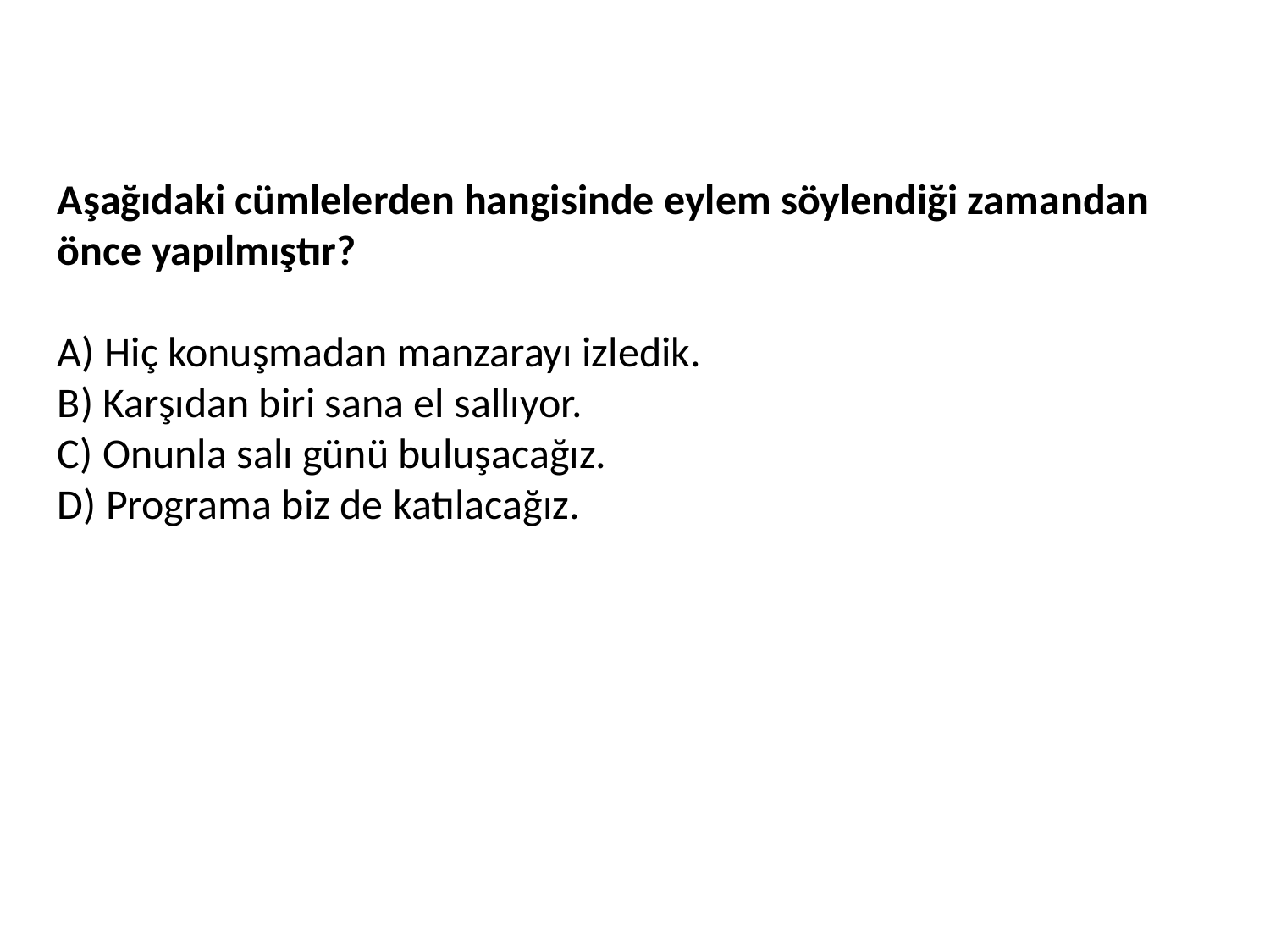

Aşağıdaki cümlelerden hangisinde eylem söylendiği zamandan önce yapılmıştır?

A) Hiç konuşmadan manzarayı izledik.
B) Karşıdan biri sana el sallıyor.
C) Onunla salı günü buluşacağız.
D) Programa biz de katılacağız.